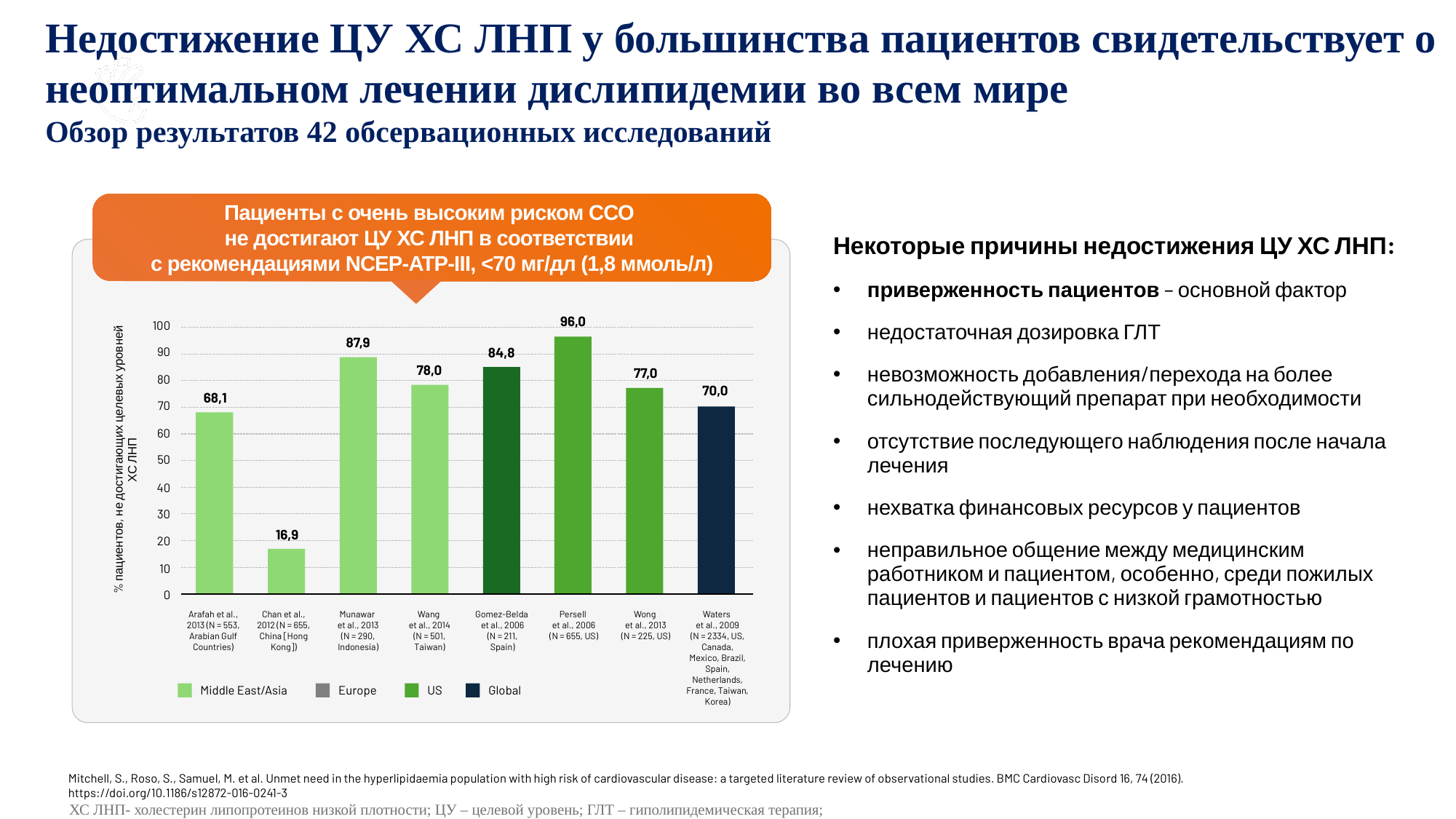

Недостижение ЦУ ХС ЛНП у большинства пациентов свидетельствует о неоптимальном лечении дислипидемии во всем мире
Обзор результатов 42 обсервационных исследований
Пациенты с очень высоким риском ССО
не достигают ЦУ ХС ЛНП в соответствии
с рекомендациями NCEP-ATP-III, <70 мг/дл (1,8 ммоль/л)

Некоторые причины недостижения ЦУ ХС ЛНП:
приверженность пациентов – основной фактор
недостаточная дозировка ГЛТ
невозможность добавления/перехода на более сильнодействующий препарат при необходимости
отсутствие последующего наблюдения после начала лечения
нехватка финансовых ресурсов у пациентов
неправильное общение между медицинским работником и пациентом, особенно, среди пожилых пациентов и пациентов с низкой грамотностью
плохая приверженность врача рекомендациям по лечению

96,0
100
87,9

84,8
90
78,0
77,0
80
70,0
68,1
70
60
% пациентов, не достигающих целевых уровней ХС ЛНП
50
40
30
16,9
20
10
0
Arafah et al., 2013 (N = 553, Arabian Gulf Countries)
Chan et al., 2012 (N = 655, China [Hong Kong])
Munawar
et al., 2013
(N = 290, Indonesia)
Wang
et al., 2014
(N = 501, Taiwan)
Gomez-Belda
et al., 2006
(N = 211, Spain)
Persell
et al., 2006
(N = 655, US)
Wong
et al., 2013
(N = 225, US)
Waters
et al., 2009
(N = 2334, US, Canada, Mexico, Brazil, Spain, Netherlands, France, Taiwan, Korea)
Middle East/Asia

Europe

US

Global

Mitchell, S., Roso, S., Samuel, M. et al. Unmet need in the hyperlipidaemia population with high risk of cardiovascular disease: a targeted literature review of observational studies. BMC Cardiovasc Disord 16, 74 (2016). https://doi.org/10.1186/s12872-016-0241-3
ХС ЛНП- холестерин липопротеинов низкой плотности; ЦУ – целевой уровень; ГЛТ – гиполипидемическая терапия;